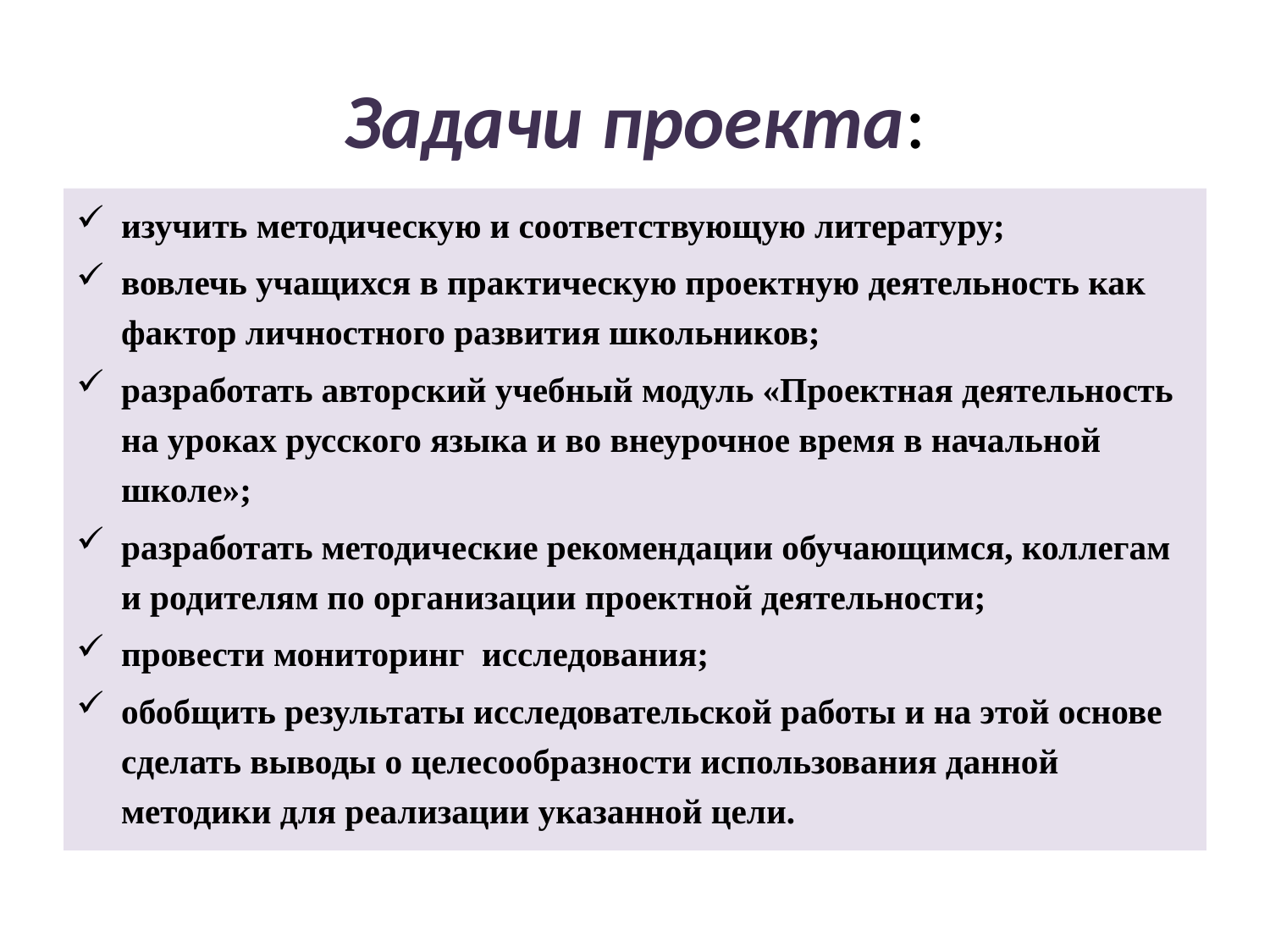

# Задачи проекта:
изучить методическую и соответствующую литературу;
вовлечь учащихся в практическую проектную деятельность как фактор личностного развития школьников;
разработать авторский учебный модуль «Проектная деятельность на уроках русского языка и во внеурочное время в начальной школе»;
разработать методические рекомендации обучающимся, коллегам и родителям по организации проектной деятельности;
провести мониторинг  исследования;
обобщить результаты исследовательской работы и на этой основе сделать выводы о целесообразности использования данной методики для реализации указанной цели.